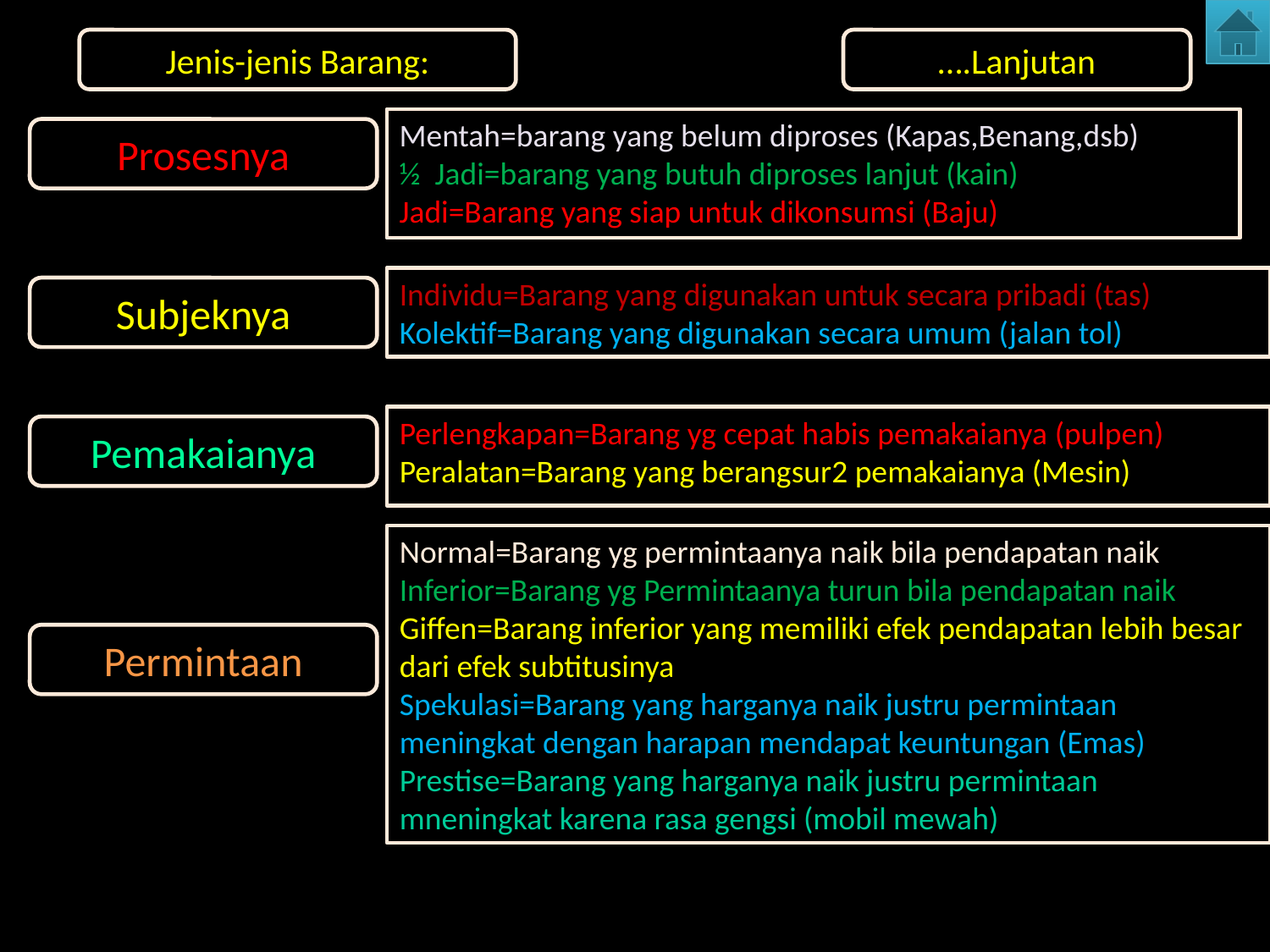

Jenis-jenis Barang:
….Lanjutan
Mentah=barang yang belum diproses (Kapas,Benang,dsb)
½  Jadi=barang yang butuh diproses lanjut (kain)
Jadi=Barang yang siap untuk dikonsumsi (Baju)

Prosesnya
Individu=Barang yang digunakan untuk secara pribadi (tas)
Kolektif=Barang yang digunakan secara umum (jalan tol)

Subjeknya
Perlengkapan=Barang yg cepat habis pemakaianya (pulpen)
Peralatan=Barang yang berangsur2 pemakaianya (Mesin)

Pemakaianya
Normal=Barang yg permintaanya naik bila pendapatan naik
Inferior=Barang yg Permintaanya turun bila pendapatan naik
Giffen=Barang inferior yang memiliki efek pendapatan lebih besar dari efek subtitusinya
Spekulasi=Barang yang harganya naik justru permintaan meningkat dengan harapan mendapat keuntungan (Emas)
Prestise=Barang yang harganya naik justru permintaan mneningkat karena rasa gengsi (mobil mewah)
Permintaan